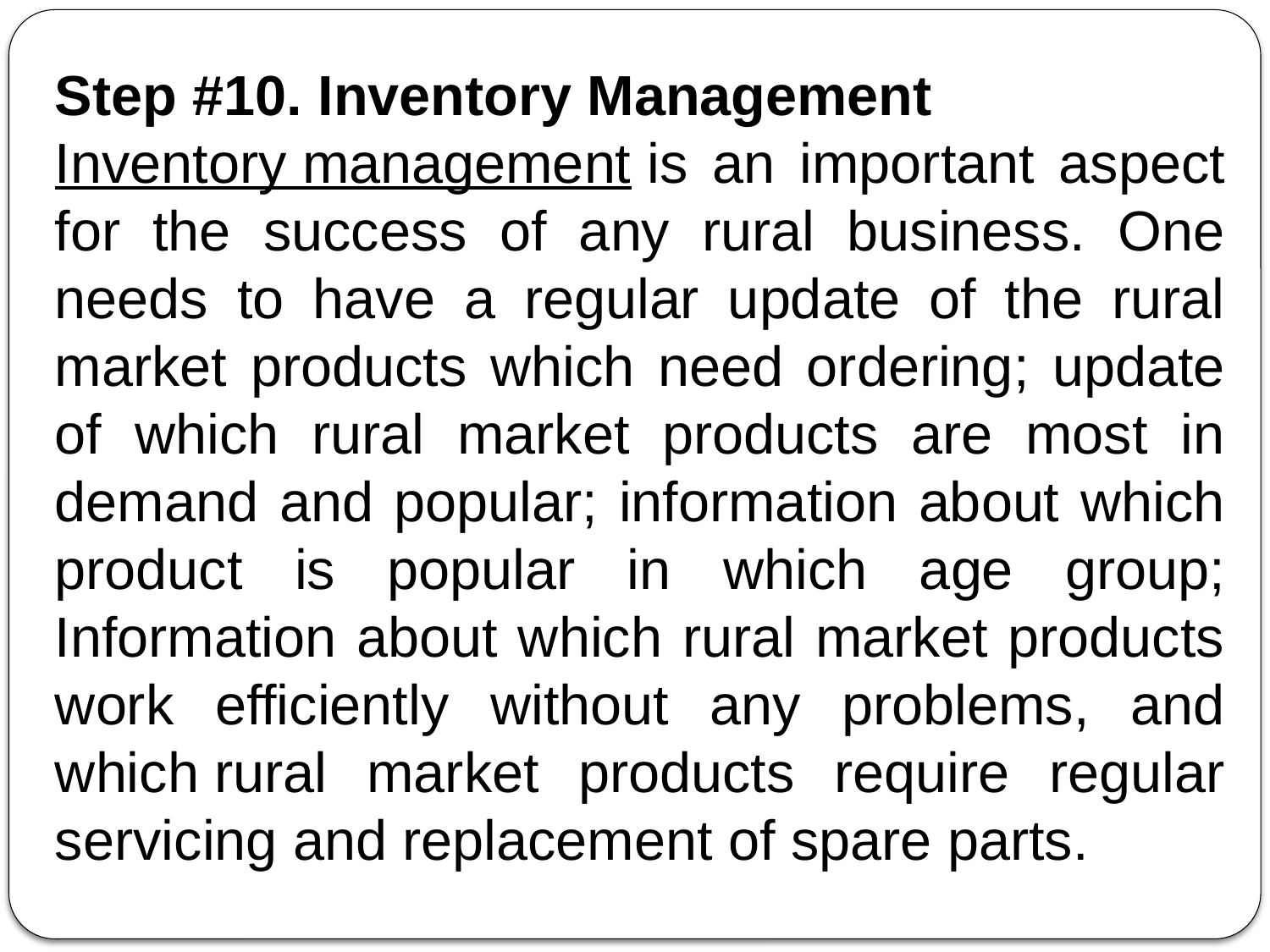

Step #10. Inventory Management
Inventory management is an important aspect for the success of any rural business. One needs to have a regular update of the rural market products which need ordering; update of which rural market products are most in demand and popular; information about which product is popular in which age group; Information about which rural market products work efficiently without any problems, and which rural market products require regular servicing and replacement of spare parts.